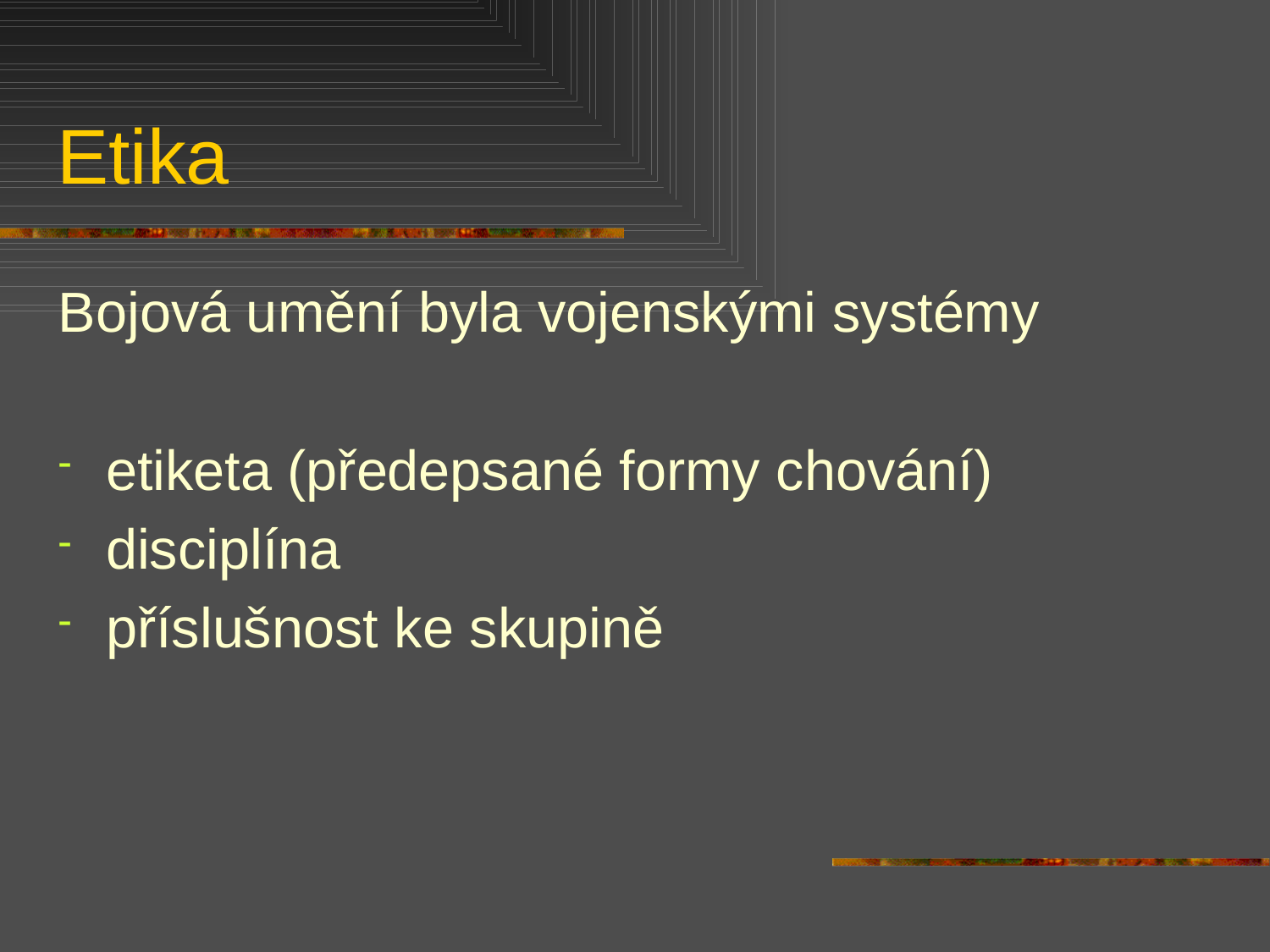

# Etika
Bojová umění byla vojenskými systémy

etiketa (předepsané formy chování)
disciplína
příslušnost ke skupině